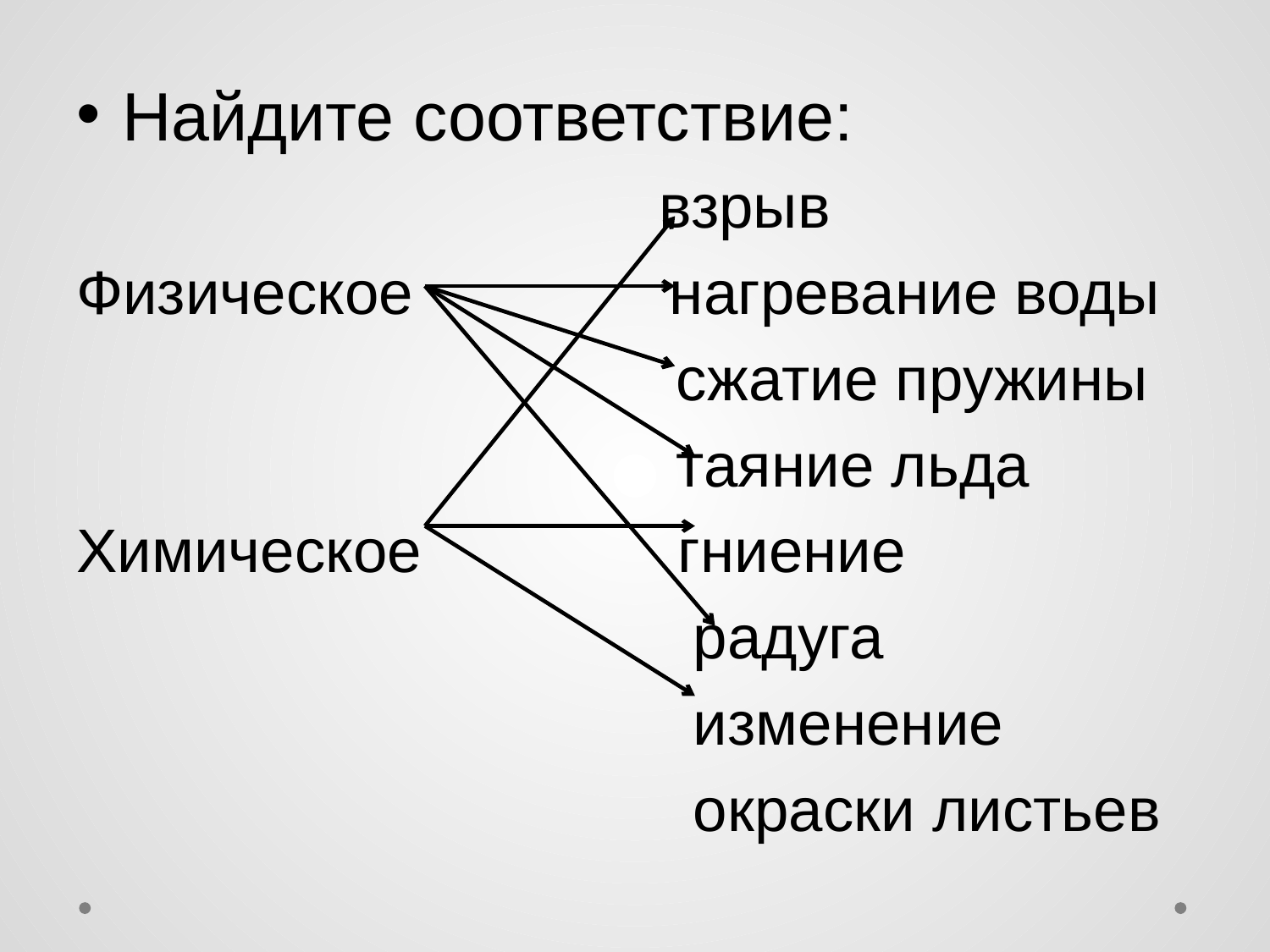

Найдите соответствие:
                                  взрыв
Физическое               нагревание воды
                                   сжатие пружины
                                   таяние льда
Химическое               гниение
                                    радуга
                                    изменение
                                    окраски листьев